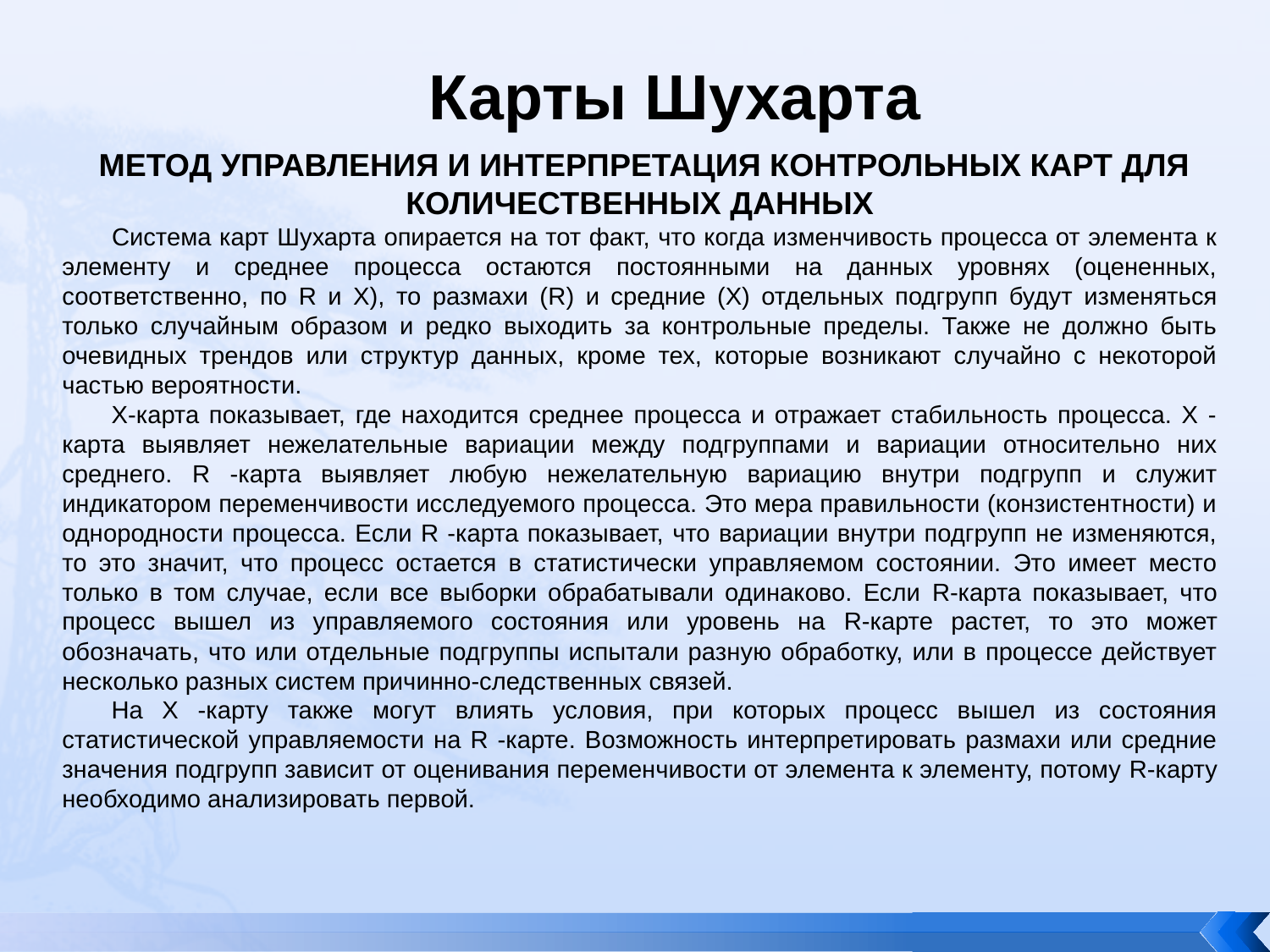

# Карты Шухарта
 МЕТОД УПРАВЛЕНИЯ И ИНТЕРПРЕТАЦИЯ КОНТРОЛЬНЫХ КАРТ ДЛЯ КОЛИЧЕСТВЕННЫХ ДАННЫХ
Система карт Шухарта опирается на тот факт, что когда изменчивость процесса от элемента к элементу и среднее процесса остаются постоянными на данных уровнях (оцененных, соответственно, по R и X), то размахи (R) и средние (X) отдельных подгрупп будут изменяться только случайным образом и редко выходить за контрольные пределы. Также не должно быть очевидных трендов или структур данных, кроме тех, которые возникают случайно с некоторой частью вероятности.
Х-карта показывает, где находится среднее процесса и отражает стабильность процесса. X -карта выявляет нежелательные вариации между подгруппами и вариации относительно них среднего. R -карта выявляет любую нежелательную вариацию внутри подгрупп и служит индикатором переменчивости исследуемого процесса. Это мера правильности (конзистентности) и однородности процесса. Если R -карта показывает, что вариации внутри подгрупп не изменяются, то это значит, что процесс остается в статистически управляемом состоянии. Это имеет место только в том случае, если все выборки обрабатывали одинаково. Если R-карта показывает, что процесс вышел из управляемого состояния или уровень на R-карте растет, то это может обозначать, что или отдельные подгруппы испытали разную обработку, или в процессе действует несколько разных систем причинно-следственных связей.
На X -карту также могут влиять условия, при которых процесс вышел из состояния статистической управляемости на R -карте. Возможность интерпретировать размахи или средние значения подгрупп зависит от оценивания переменчивости от элемента к элементу, потому R-карту необходимо анализировать первой.